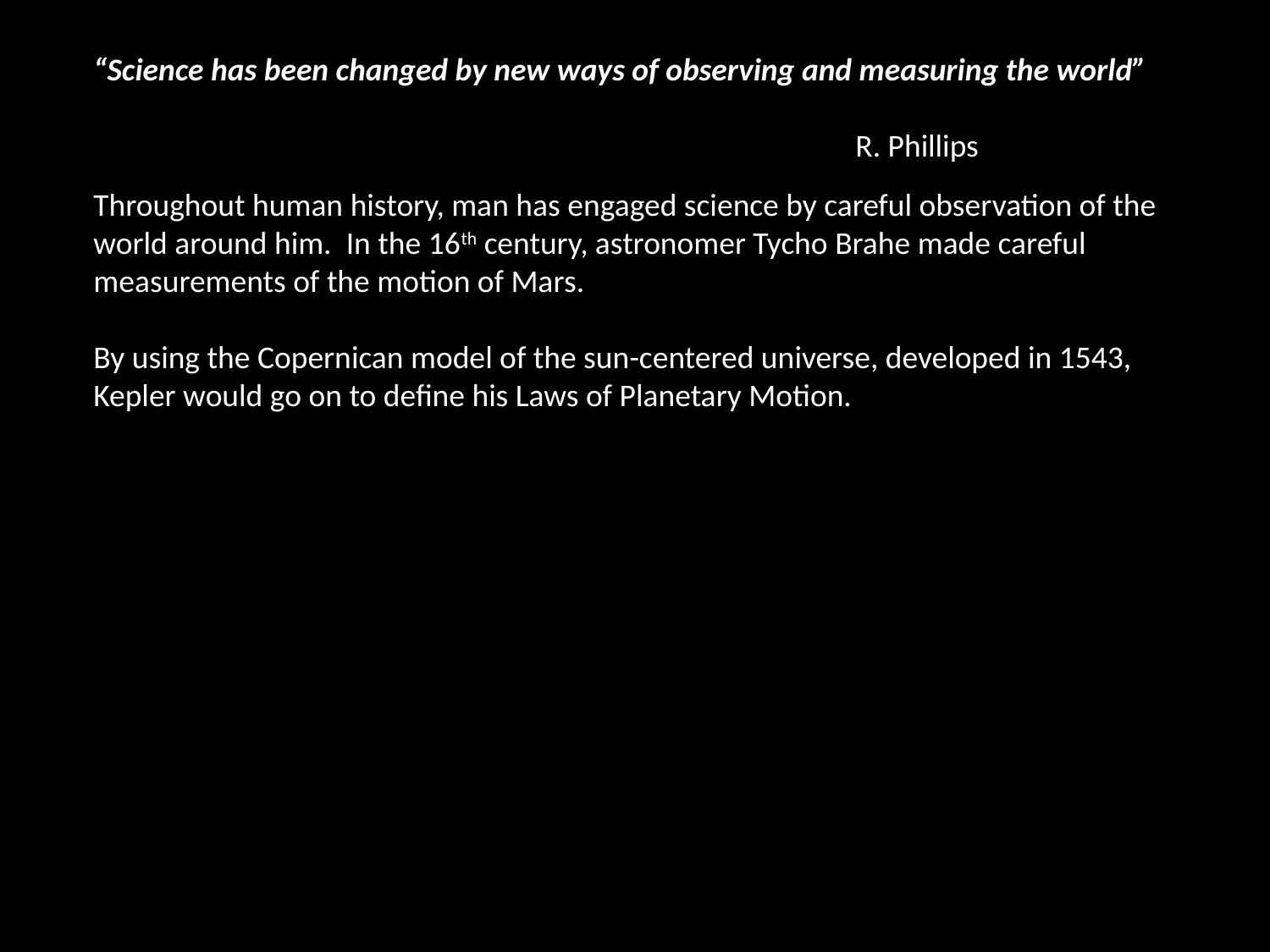

“Science has been changed by new ways of observing and measuring the world”
														R. Phillips
Throughout human history, man has engaged science by careful observation of the world around him.  In the 16th century, astronomer Tycho Brahe made careful measurements of the motion of Mars.

By using the Copernican model of the sun-centered universe, developed in 1543, Kepler would go on to define his Laws of Planetary Motion.